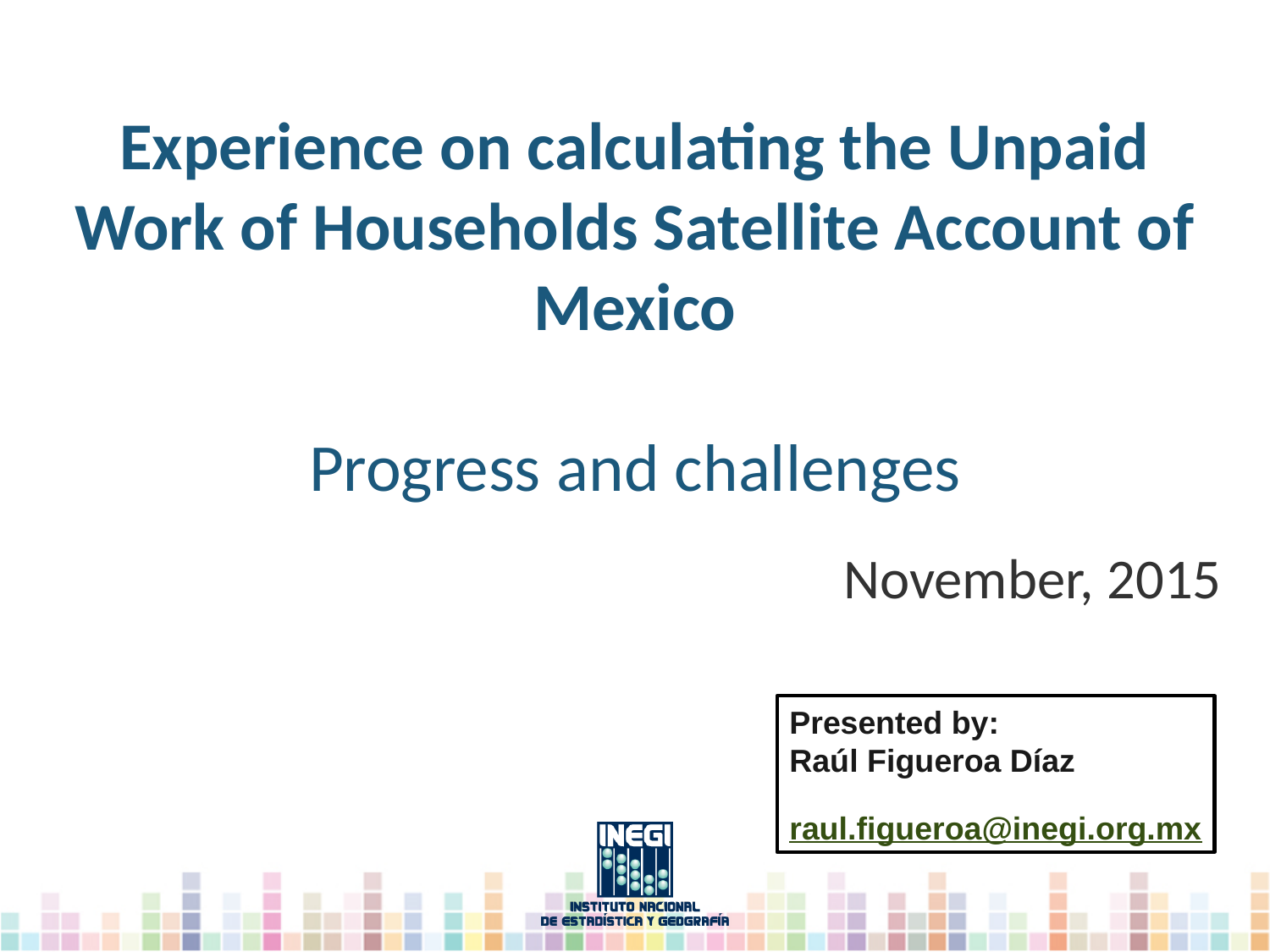

Experience on calculating the Unpaid Work of Households Satellite Account of Mexico

Progress and challenges
November, 2015
Presented by:
Raúl Figueroa Díaz

raul.figueroa@inegi.org.mx